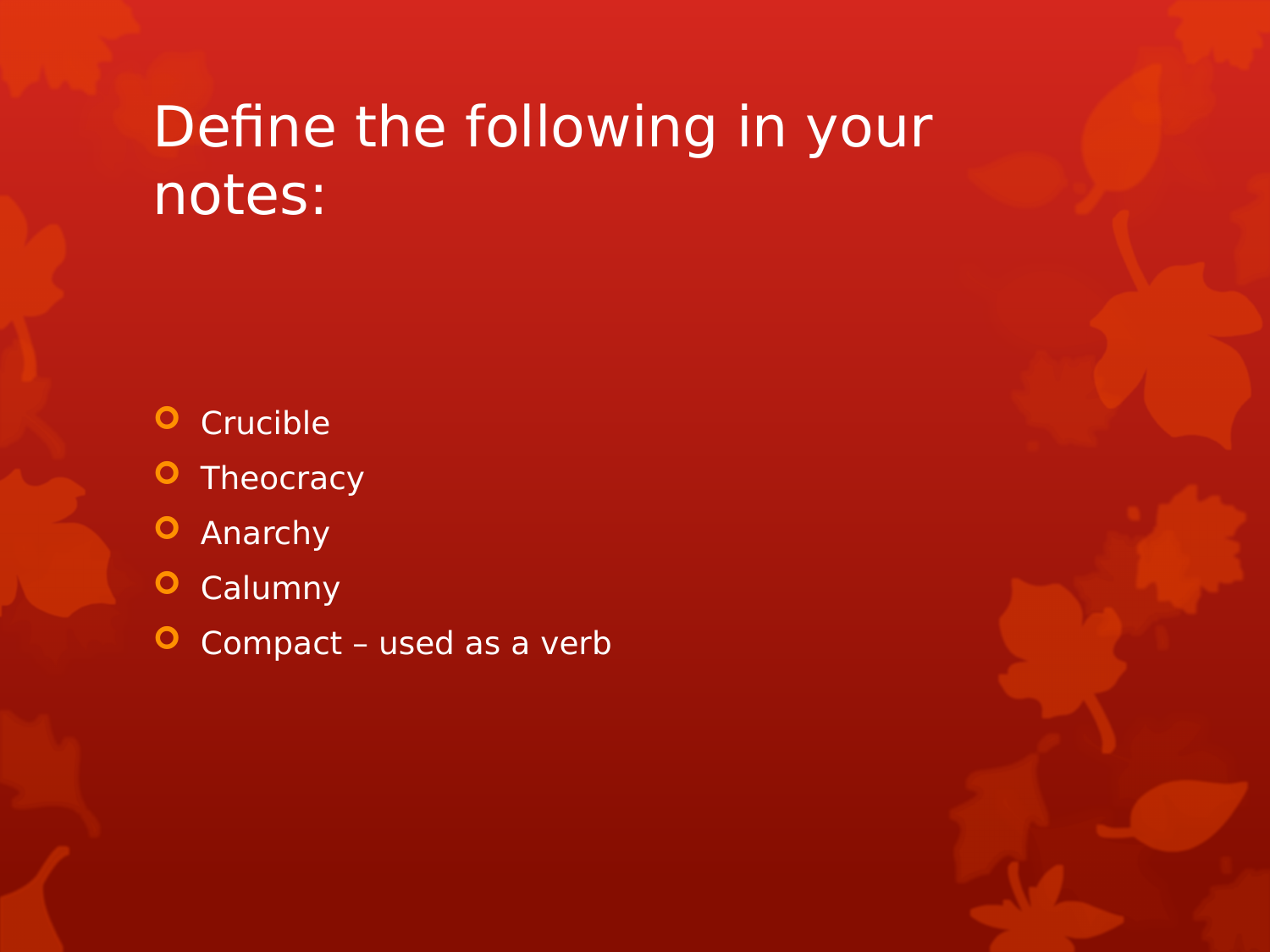

# Define the following in your notes:
Crucible
Theocracy
Anarchy
Calumny
Compact – used as a verb